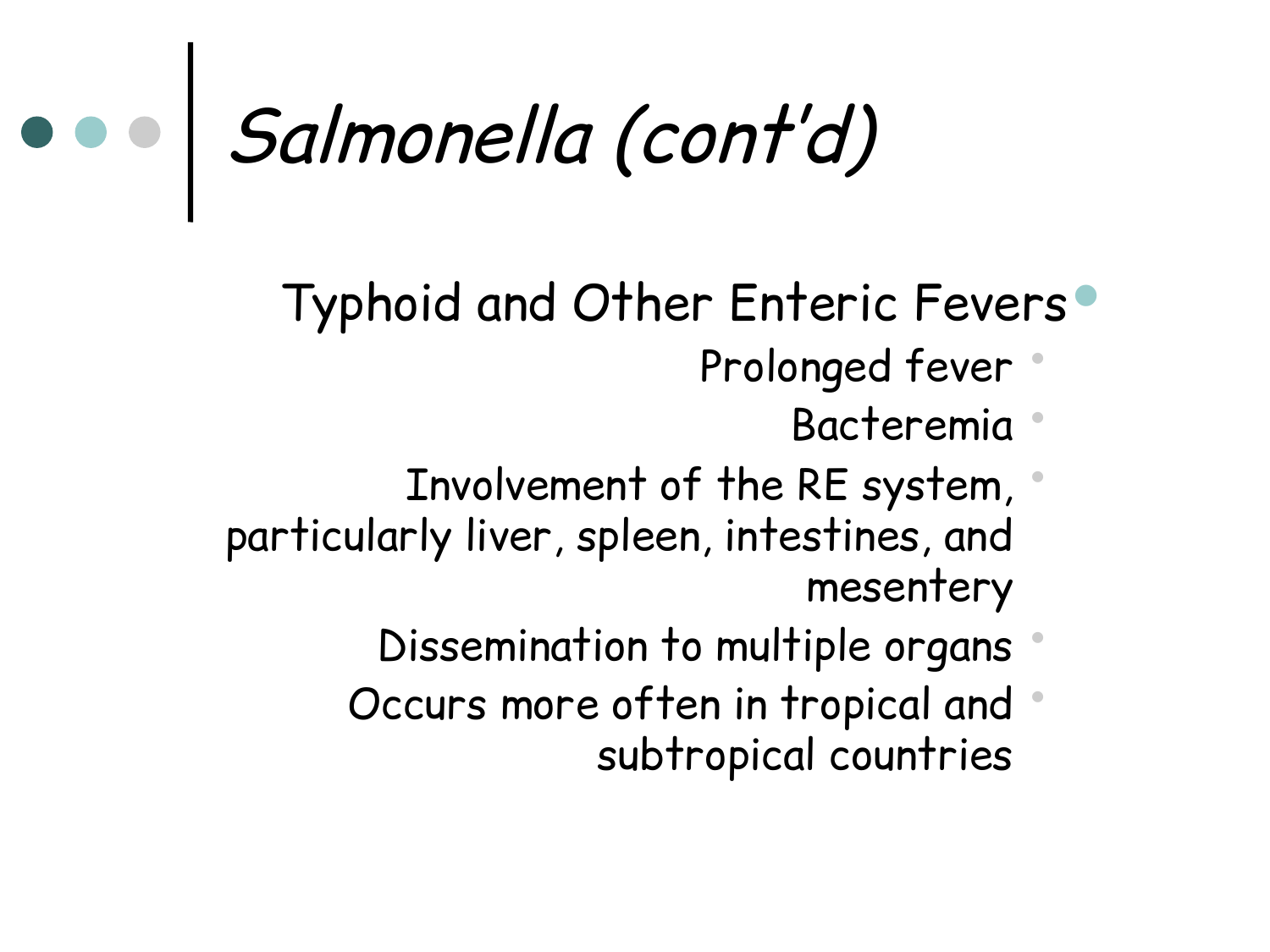

# Salmonella (cont’d)
Typhoid and Other Enteric Fevers
Prolonged fever
Bacteremia
Involvement of the RE system, particularly liver, spleen, intestines, and mesentery
Dissemination to multiple organs
Occurs more often in tropical and subtropical countries